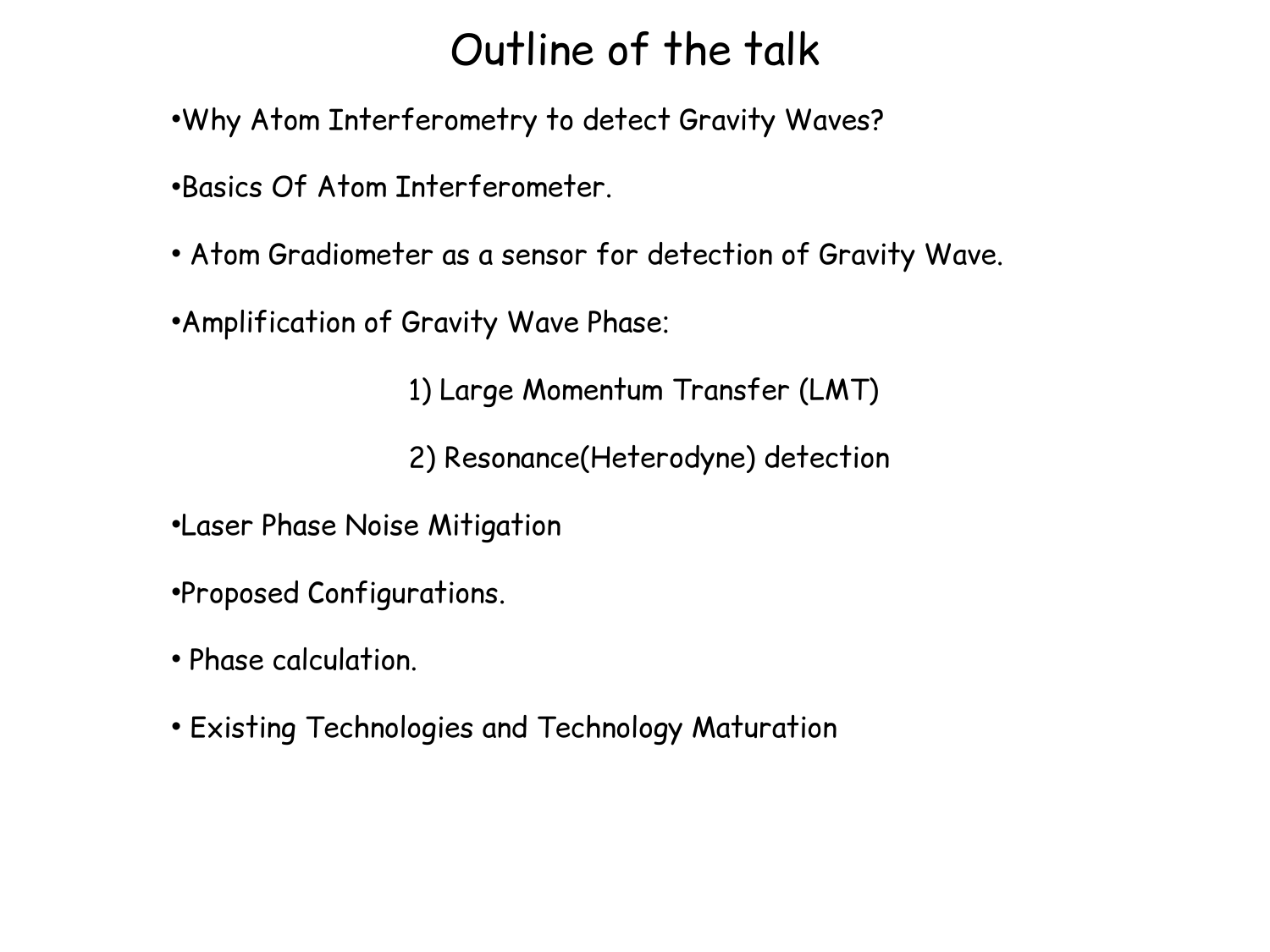

# Outline of the talk
Why Atom Interferometry to detect Gravity Waves?

Basics Of Atom Interferometer.

 Atom Gradiometer as a sensor for detection of Gravity Wave.

Amplification of Gravity Wave Phase:

                            1) Large Momentum Transfer (LMT)

                            2) Resonance(Heterodyne) detection

Laser Phase Noise Mitigation

Proposed Configurations.

 Phase calculation.

 Existing Technologies and Technology Maturation